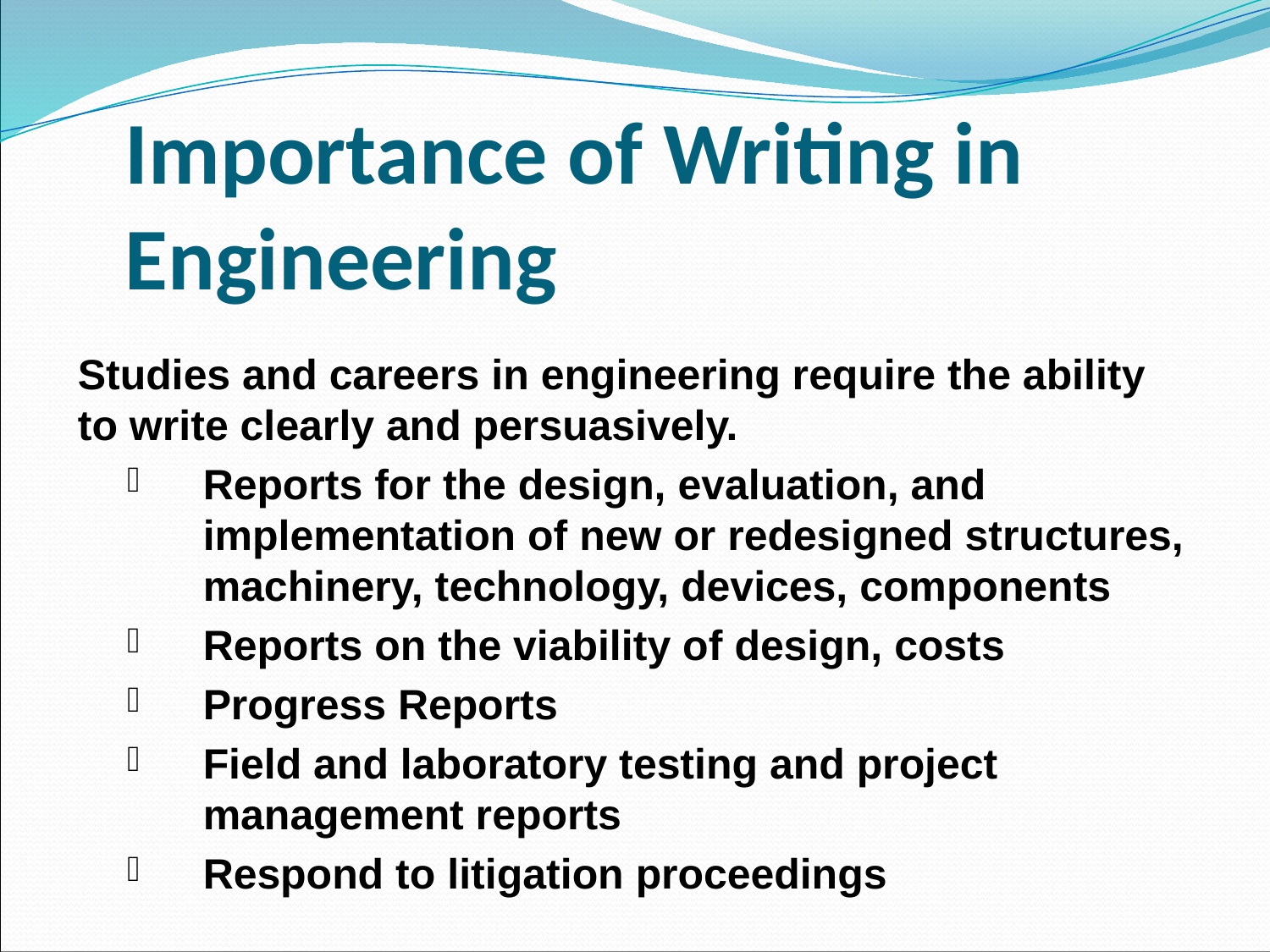

# Importance of Writing in Engineering
Studies and careers in engineering require the ability to write clearly and persuasively.
Reports for the design, evaluation, and implementation of new or redesigned structures, machinery, technology, devices, components
Reports on the viability of design, costs
Progress Reports
Field and laboratory testing and project management reports
Respond to litigation proceedings